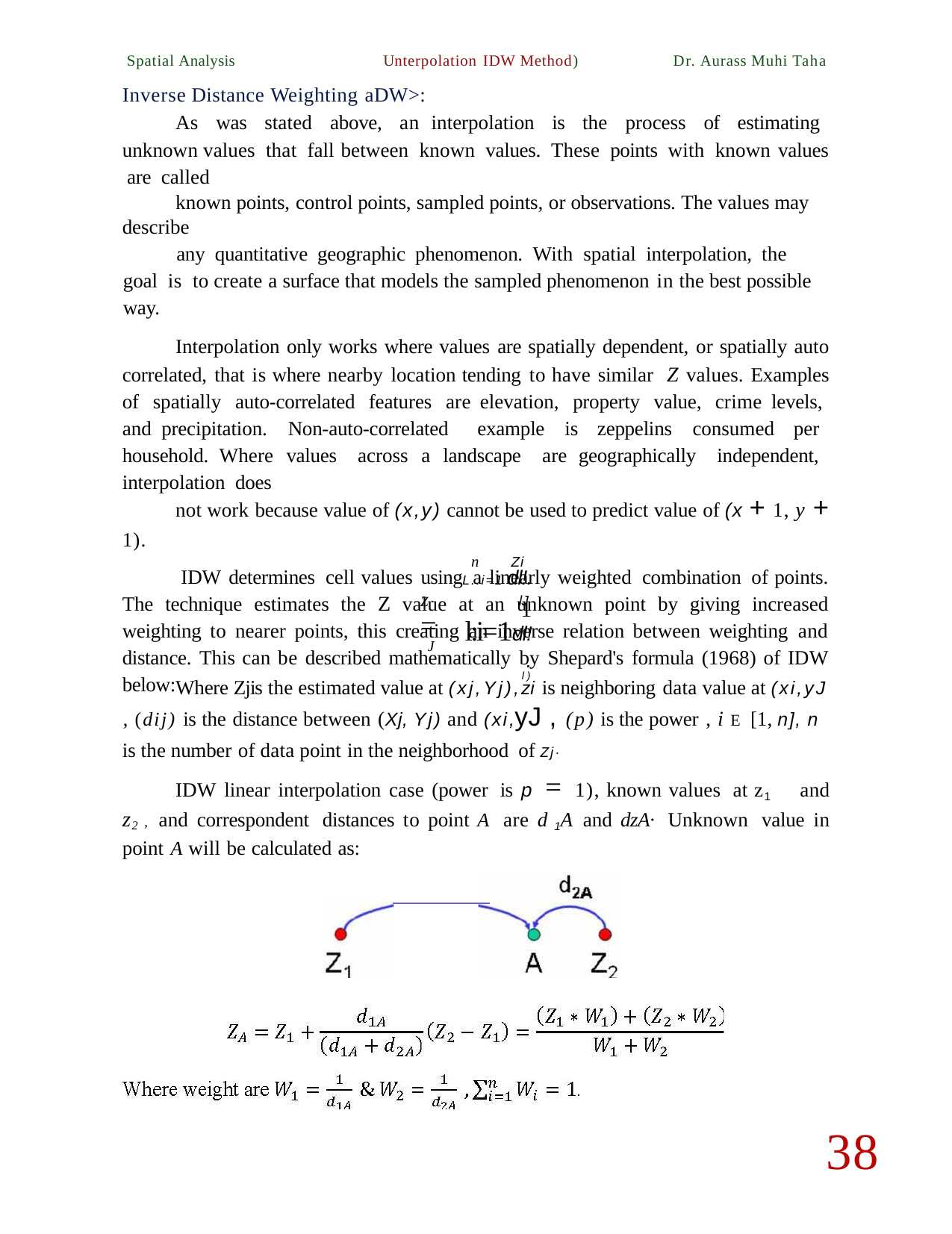

Spatial Analysis	Unterpolation IDW Method)	Dr. Aurass Muhi Taha

Inverse Distance Weighting aDW>:
As  was  stated  above,  an interpolation  is  the  process  of  estimating  unknown values  that  fall between  known  values.  These  points  with  known values  are  called
known points, control points, sampled points, or observations. The values may describe
any  quantitative  geographic  phenomenon.  With  spatial  interpolation,  the  goal  is  to create a surface that models the sampled phenomenon in the best possible way.

Interpolation only works where values are spatially dependent, or spatially auto­ correlated, that is where nearby location tending to have similar  Z values. Examples of  spatially  auto-correlated  features  are elevation,  property  value,  crime levels,  and precipitation.  Non-auto-correlated   example  is  zeppelins  consumed  per  household. Where values  across a landscape  are geographically  independent,  interpolation  does
not work because value of (x,y) cannot be used to predict value of (x + 1, y + 1).

IDW determines  cell values using  a linearly weighted  combination  of points. The technique estimates the Z value at an unknown point by giving increased weighting to nearer points, this creating an inverse relation between weighting and distance. This can be described mathematically by Shepard's formula (1968) of IDW below:
n	Zi
L..i=1 dl!.
Z·  =
J
lJ
1
l:i=1dl!.
l)
Where Zjis the estimated value at (xj,Yj),zi is neighboring data value at (xi,yJ
, (dij) is the distance between (Xj, Yj) and (xi,yJ , (p) is the power , i E  [1, n], n is the number of data point in the neighborhood  of Zj·
IDW linear interpolation case (power  is p  =  1), known values  at z1  and z2 , and correspondent  distances to point A  are d 1A  and dzA·  Unknown  value in point A will be calculated as:

38